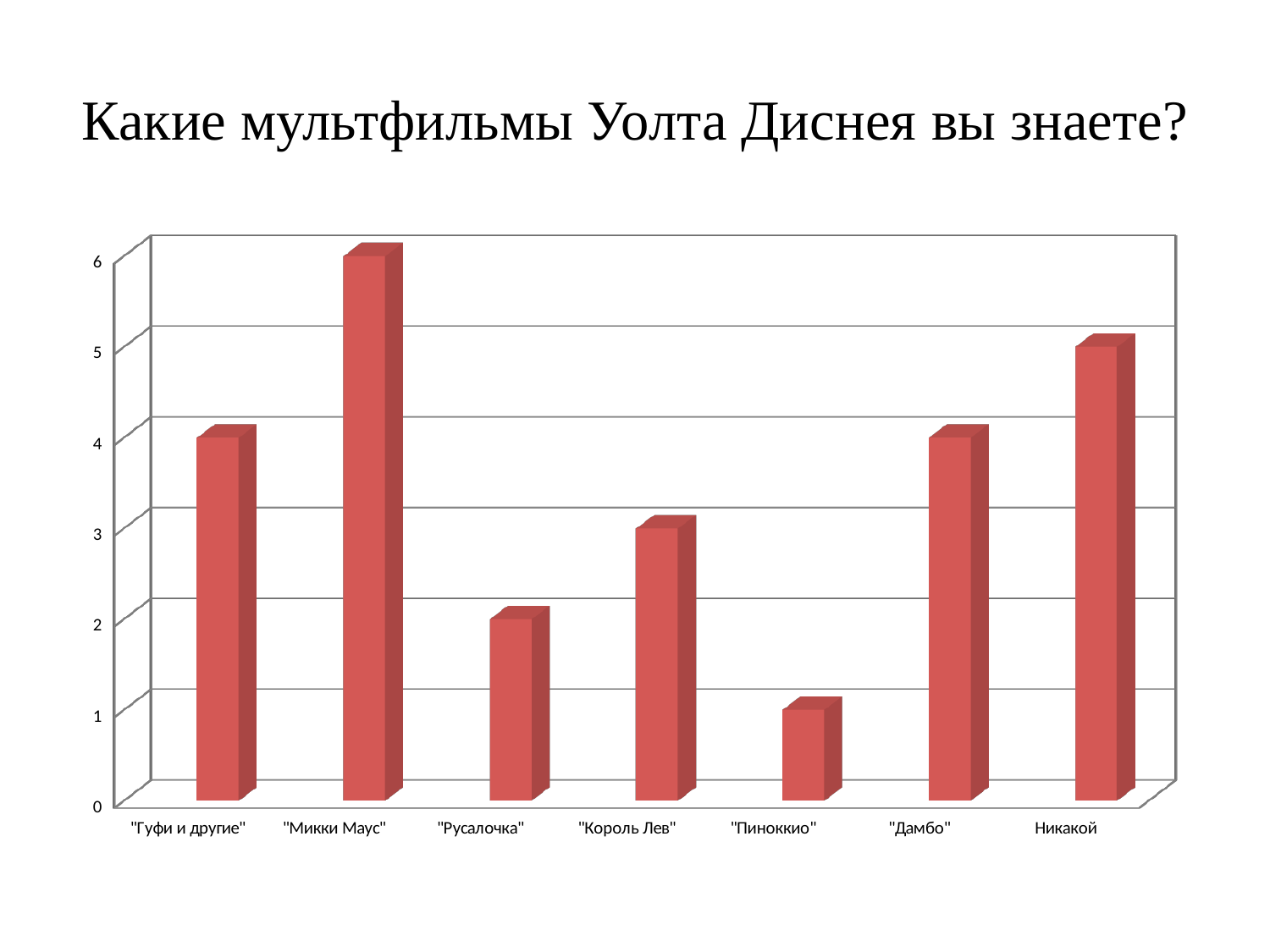

# Какие мультфильмы Уолта Диснея вы знаете?

[unsupported chart]